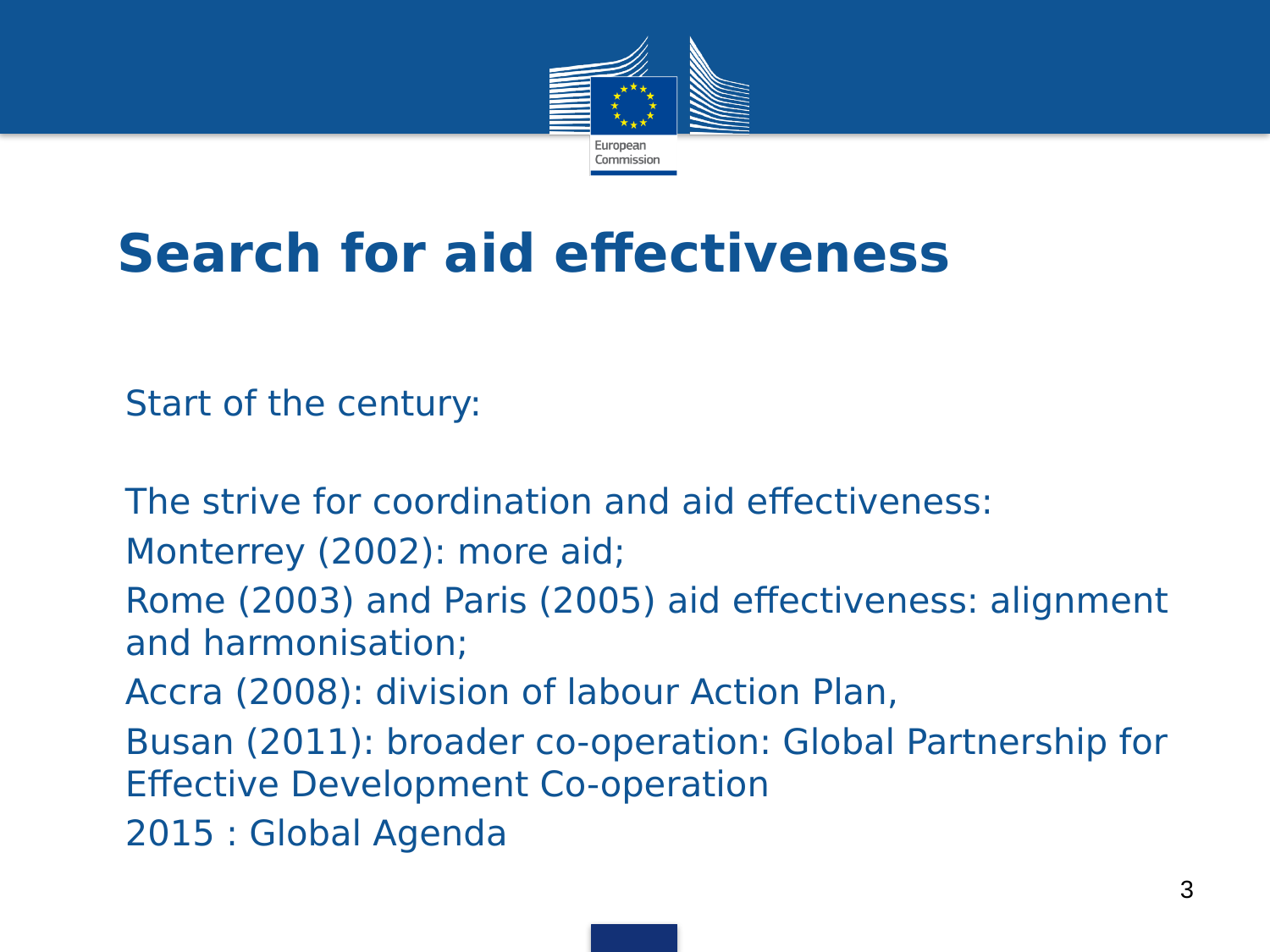

# Search for aid effectiveness

Start of the century:

The strive for coordination and aid effectiveness:
Monterrey (2002): more aid;
Rome (2003) and Paris (2005) aid effectiveness: alignment and harmonisation;
Accra (2008): division of labour Action Plan,
Busan (2011): broader co-operation: Global Partnership for Effective Development Co-operation
2015 : Global Agenda

3